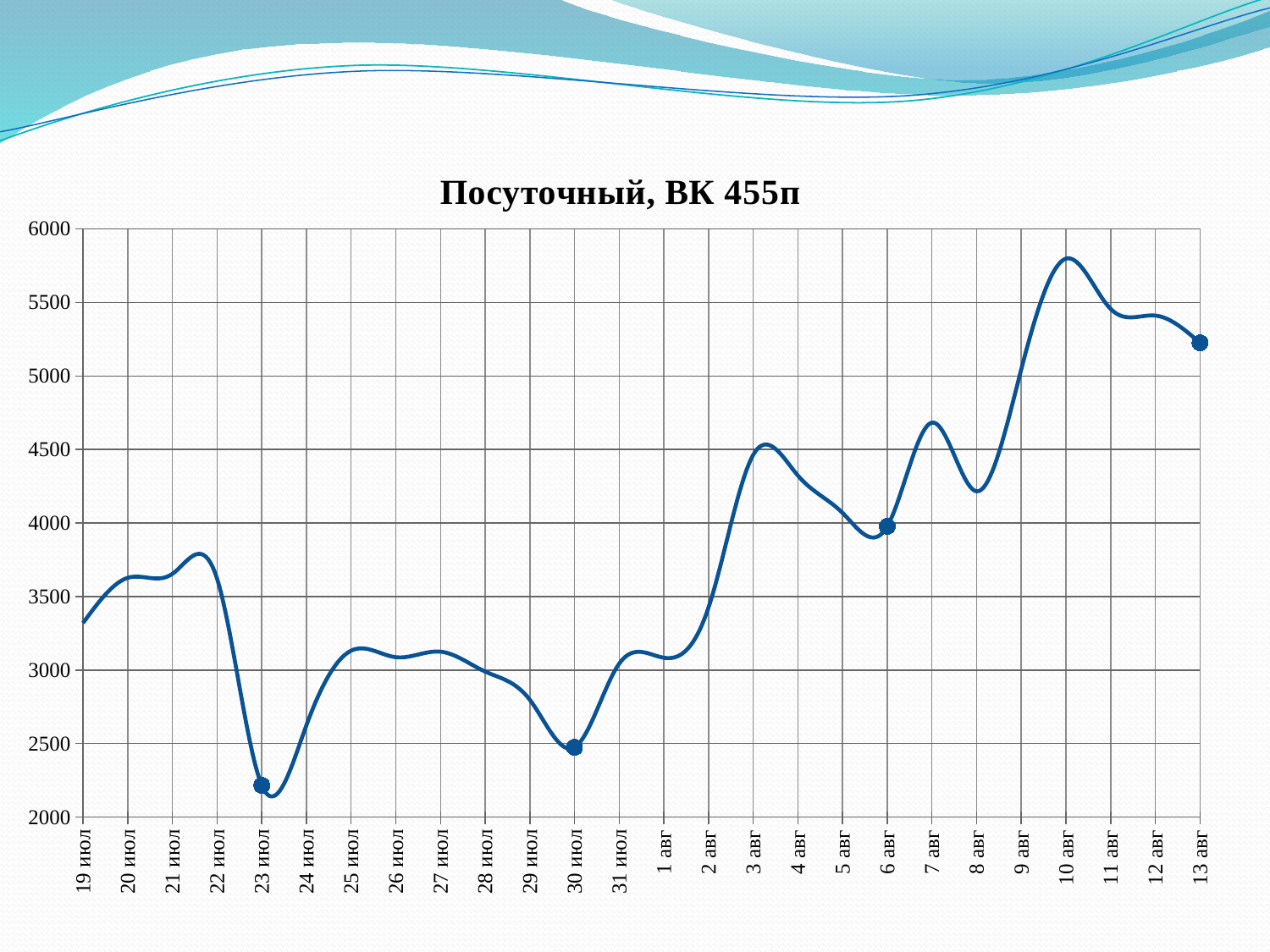

### Chart: Посуточный, ВК 455п

| Category |  |
|---|---|
| 45126 | 3319.633 |
| 45127 | 3626.838 |
| 45128 | 3653.761 |
| 45129 | 3621.7479999999987 |
| 45130 | 2216.594 |
| 45131 | 2624.7689999999902 |
| 45132 | 3131.522 |
| 45133 | 3087.2019999999998 |
| 45134 | 3124.67 |
| 45135 | 2989.447 |
| 45136 | 2797.342 |
| 45137 | 2473.870000000002 |
| 45138 | 3043.448 |
| 45139 | 3083.573 |
| 45140 | 3424.8940000000002 |
| 45141 | 4463.193 |
| 45142 | 4322.665000000005 |
| 45143 | 4068.468 |
| 45144 | 3977.136 |
| 45145 | 4682.633000000001 |
| 45146 | 4215.541 |
| 45147 | 5045.574 |
| 45148 | 5797.584 |
| 45149 | 5455.447 |
| 45150 | 5410.444 |
| 45151 | 5224.99 |